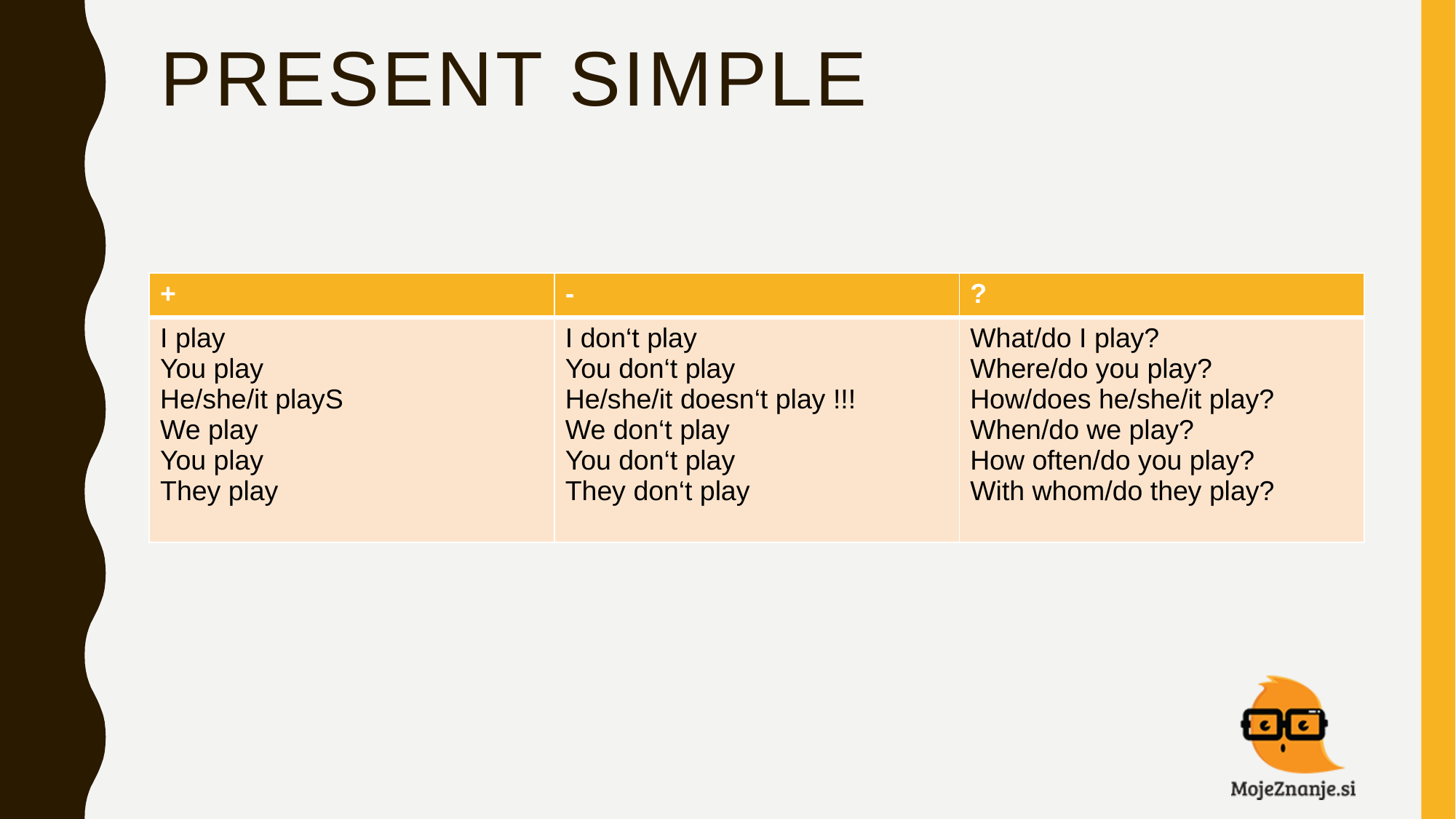

# PRESENT SIMPLE

| + | - | ? |
| --- | --- | --- |
| I play You play He/she/it playS We play You play They play | I don‘t play You don‘t play He/she/it doesn‘t play !!! We don‘t play You don‘t play They don‘t play | What/do I play? Where/do you play? How/does he/she/it play? When/do we play? How often/do you play? With whom/do they play? |